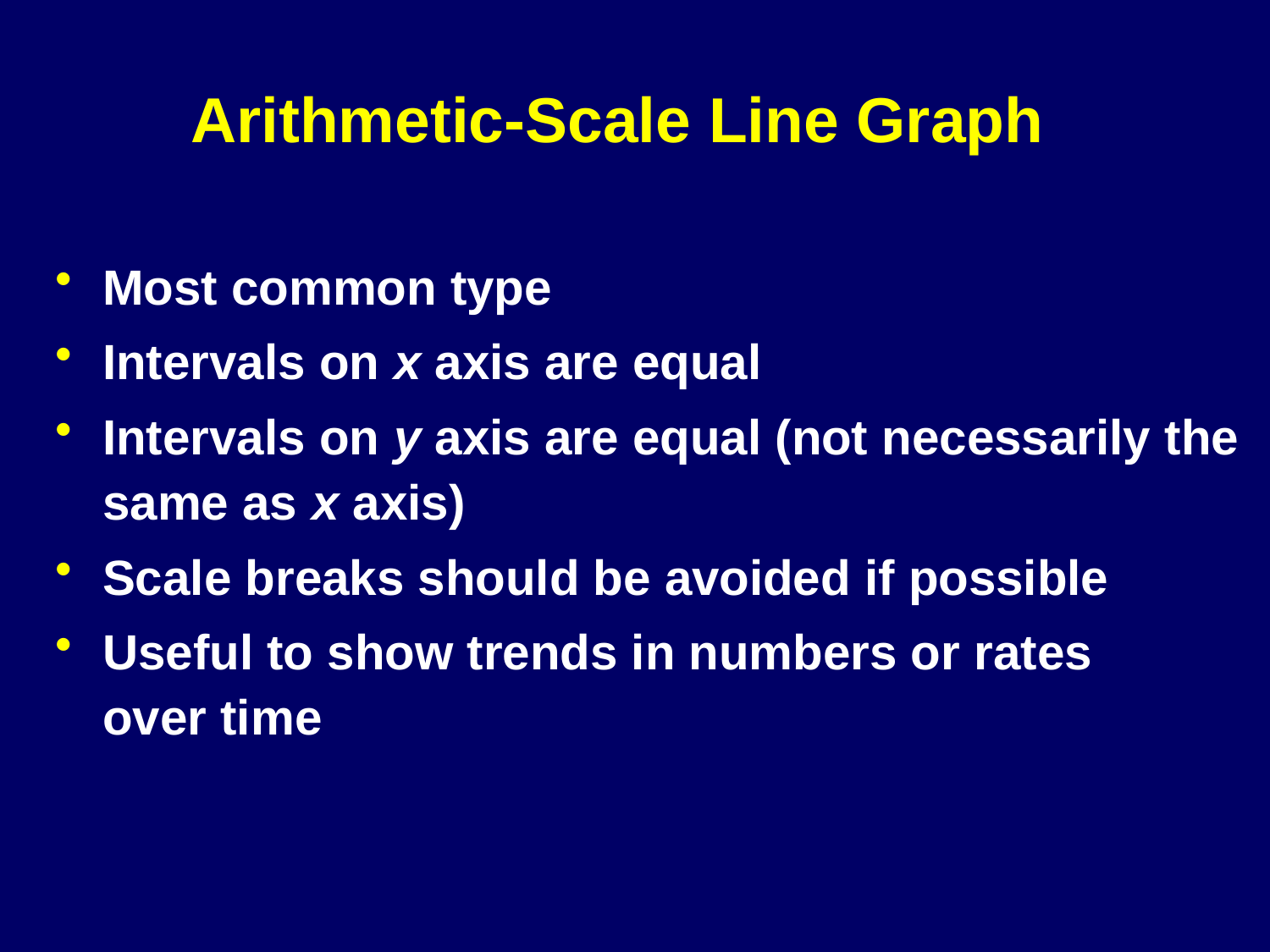

# Arithmetic-Scale Line Graph
Most common type
Intervals on x axis are equal
Intervals on y axis are equal (not necessarily the same as x axis)
Scale breaks should be avoided if possible
Useful to show trends in numbers or rates
over time